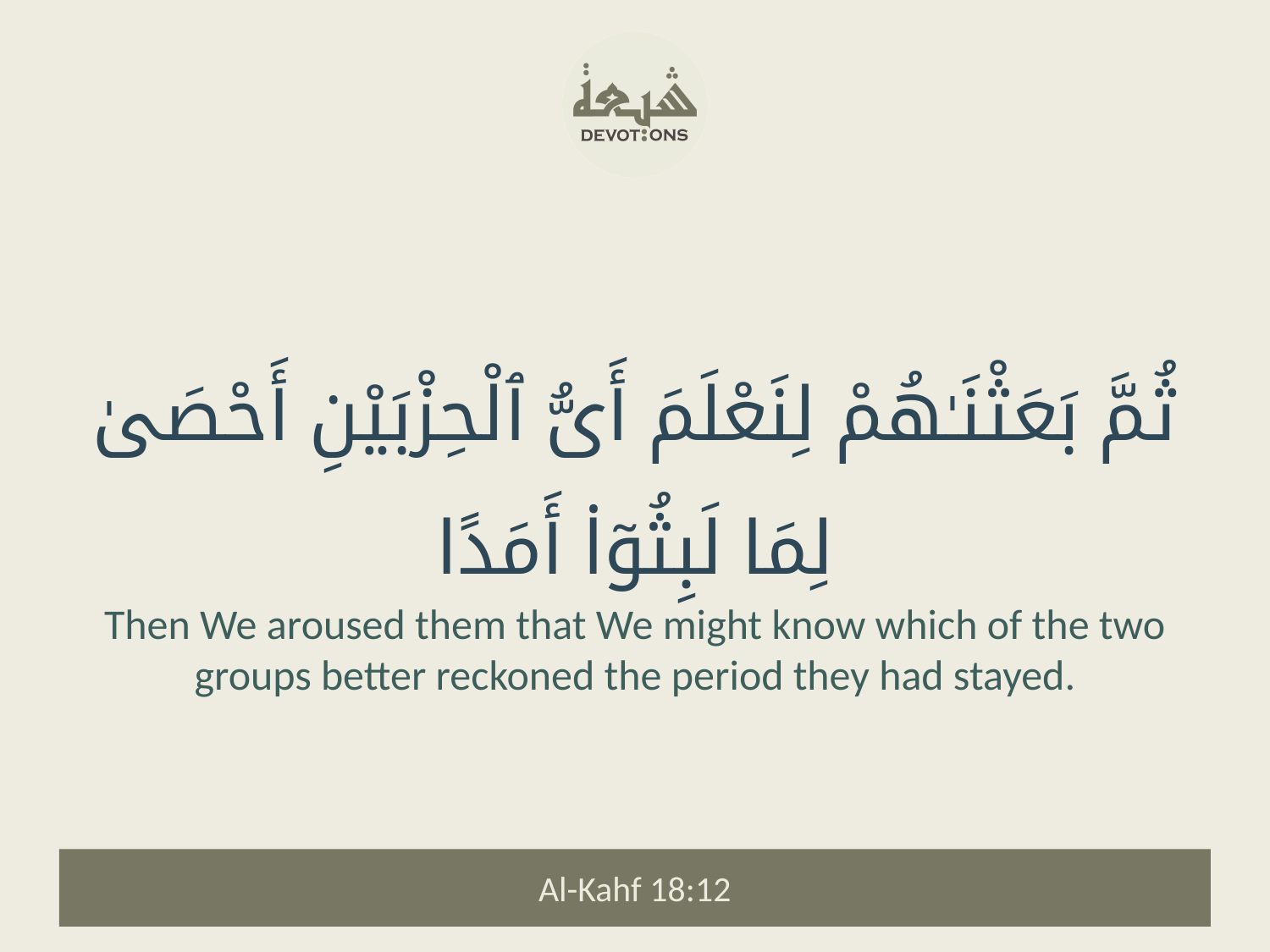

ثُمَّ بَعَثْنَـٰهُمْ لِنَعْلَمَ أَىُّ ٱلْحِزْبَيْنِ أَحْصَىٰ لِمَا لَبِثُوٓا۟ أَمَدًا
Then We aroused them that We might know which of the two groups better reckoned the period they had stayed.
Al-Kahf 18:12